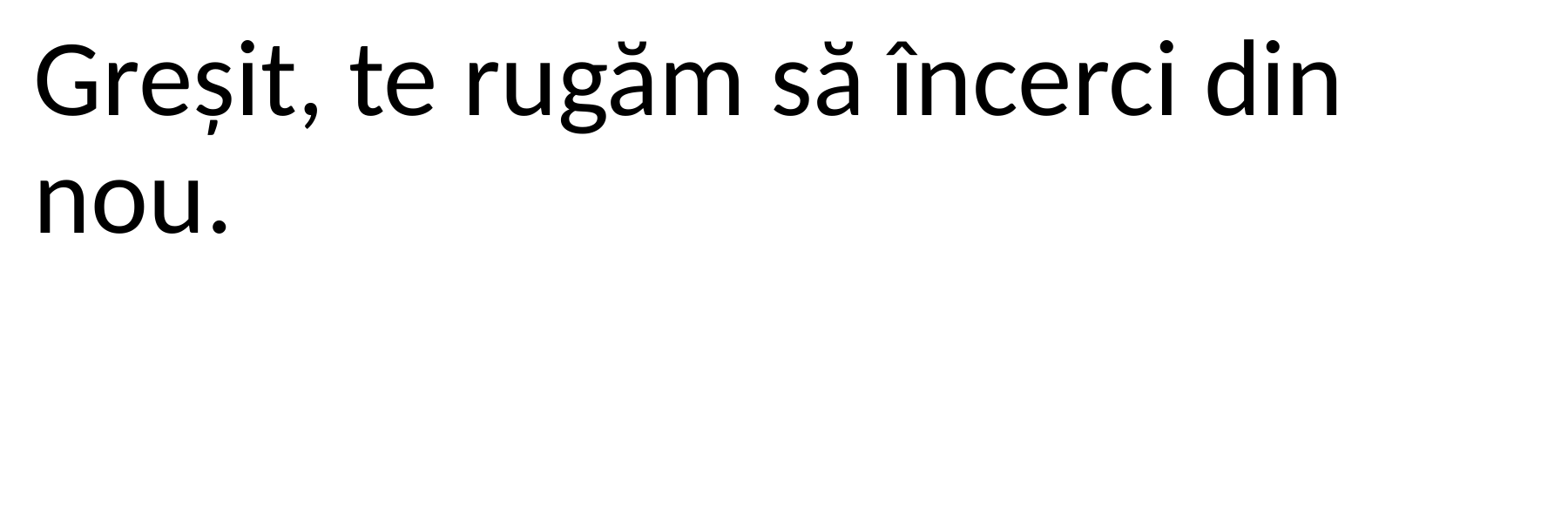

Greșit, te rugăm să încerci din nou.